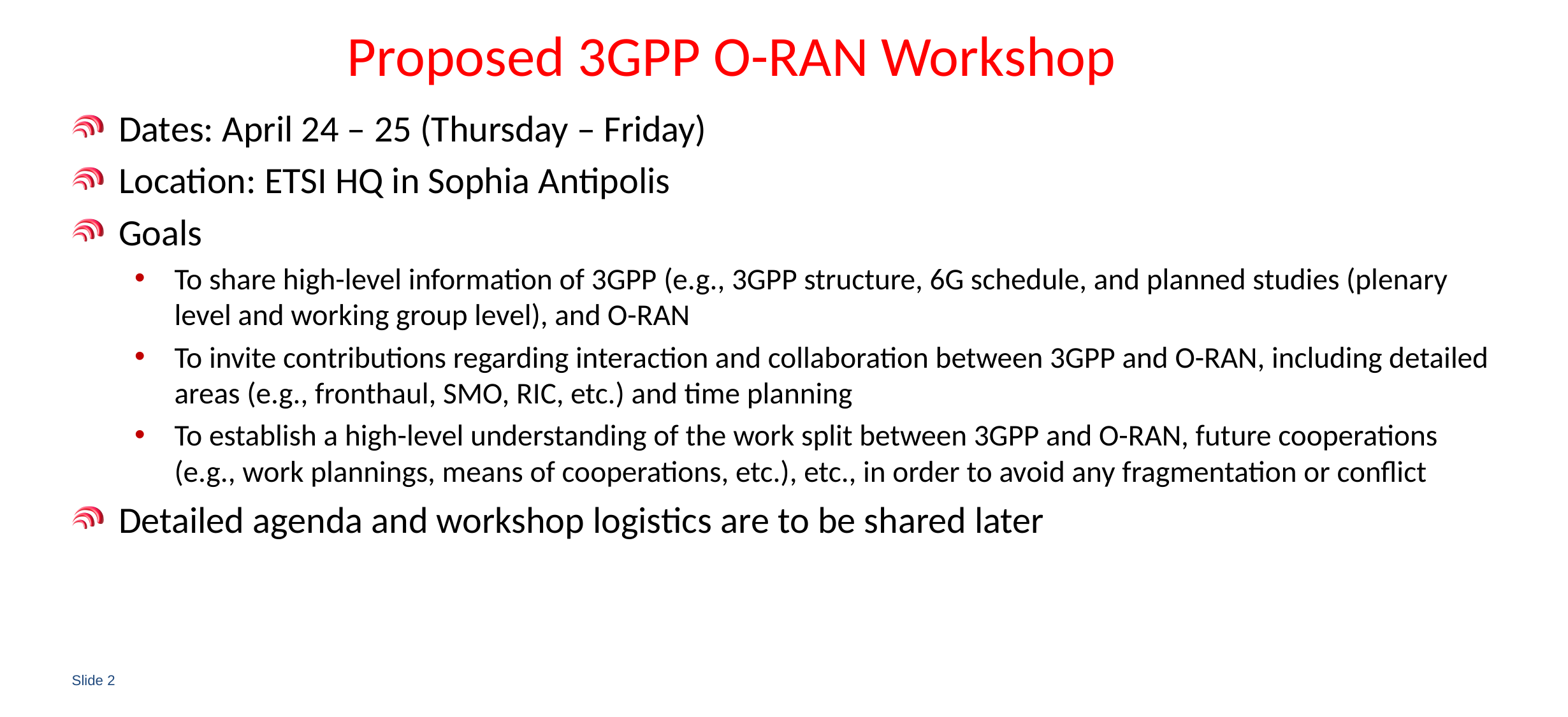

# Proposed 3GPP O-RAN Workshop
Dates: April 24 – 25 (Thursday – Friday)
Location: ETSI HQ in Sophia Antipolis
Goals
To share high-level information of 3GPP (e.g., 3GPP structure, 6G schedule, and planned studies (plenary level and working group level), and O-RAN
To invite contributions regarding interaction and collaboration between 3GPP and O-RAN, including detailed areas (e.g., fronthaul, SMO, RIC, etc.) and time planning
To establish a high-level understanding of the work split between 3GPP and O-RAN, future cooperations (e.g., work plannings, means of cooperations, etc.), etc., in order to avoid any fragmentation or conflict
Detailed agenda and workshop logistics are to be shared later